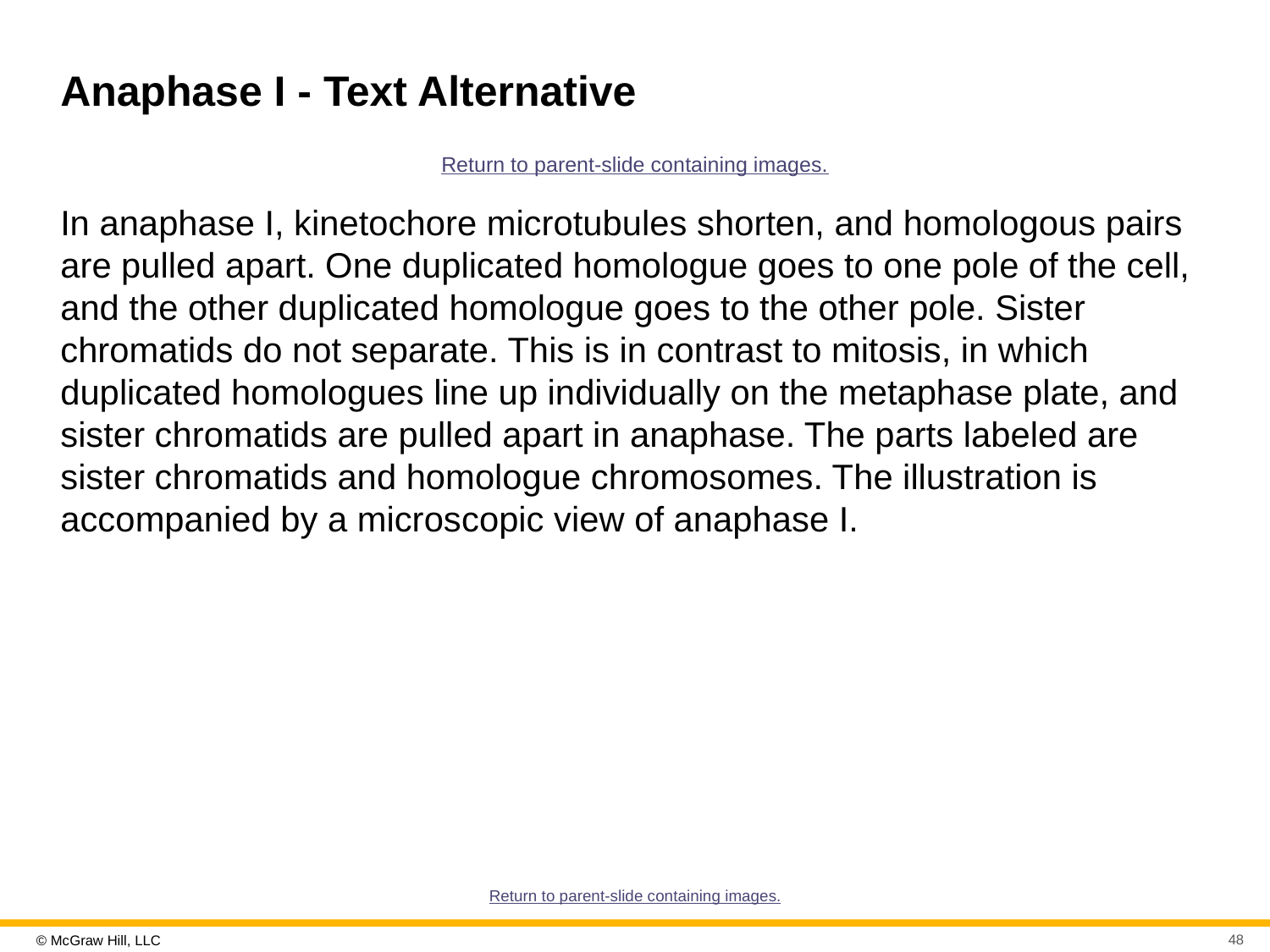

# Anaphase I - Text Alternative
Return to parent-slide containing images.
In anaphase I, kinetochore microtubules shorten, and homologous pairs are pulled apart. One duplicated homologue goes to one pole of the cell, and the other duplicated homologue goes to the other pole. Sister chromatids do not separate. This is in contrast to mitosis, in which duplicated homologues line up individually on the metaphase plate, and sister chromatids are pulled apart in anaphase. The parts labeled are sister chromatids and homologue chromosomes. The illustration is accompanied by a microscopic view of anaphase I.
Return to parent-slide containing images.
48